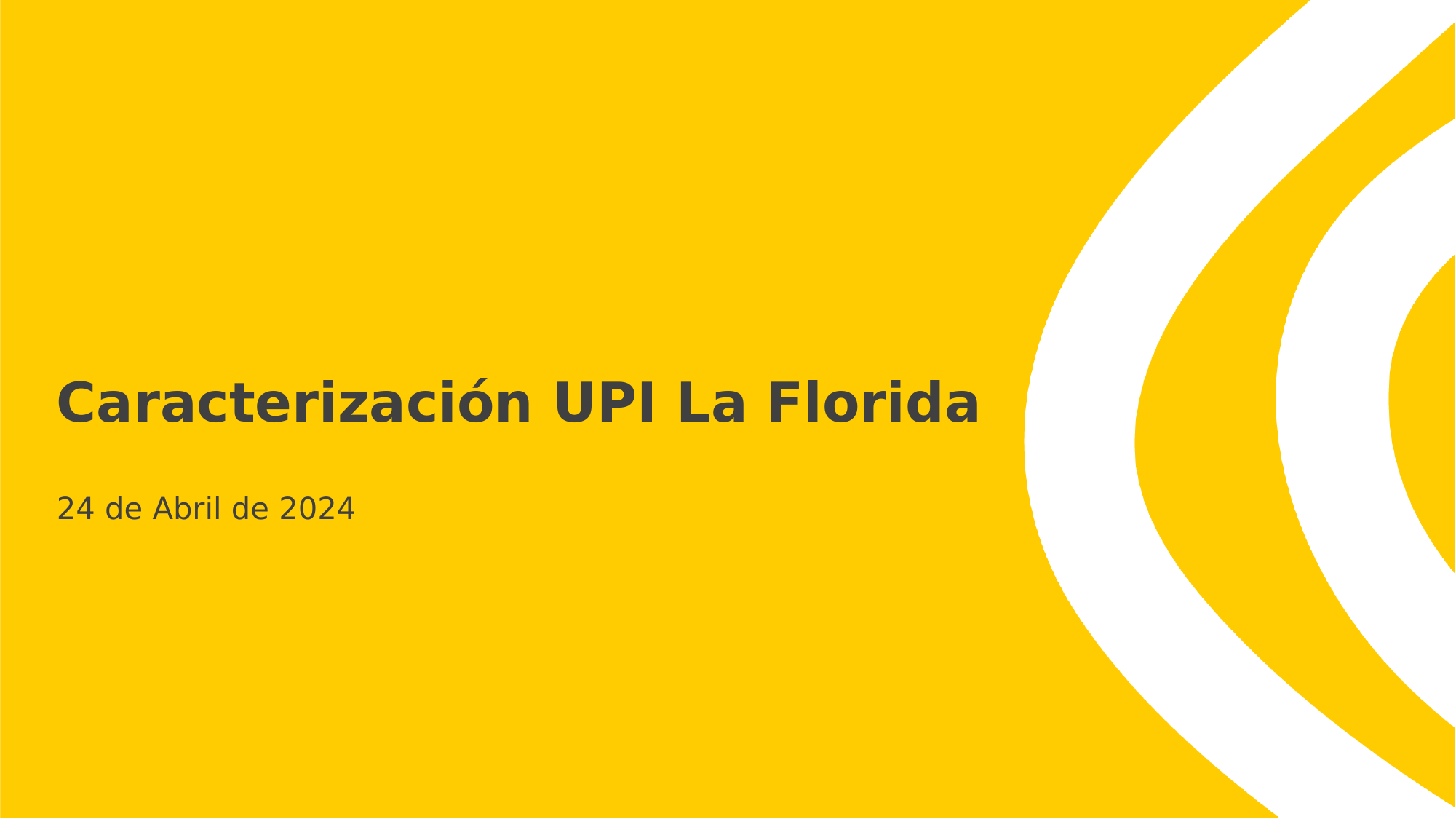

Caracterización UPI La Florida
24 de Abril de 2024